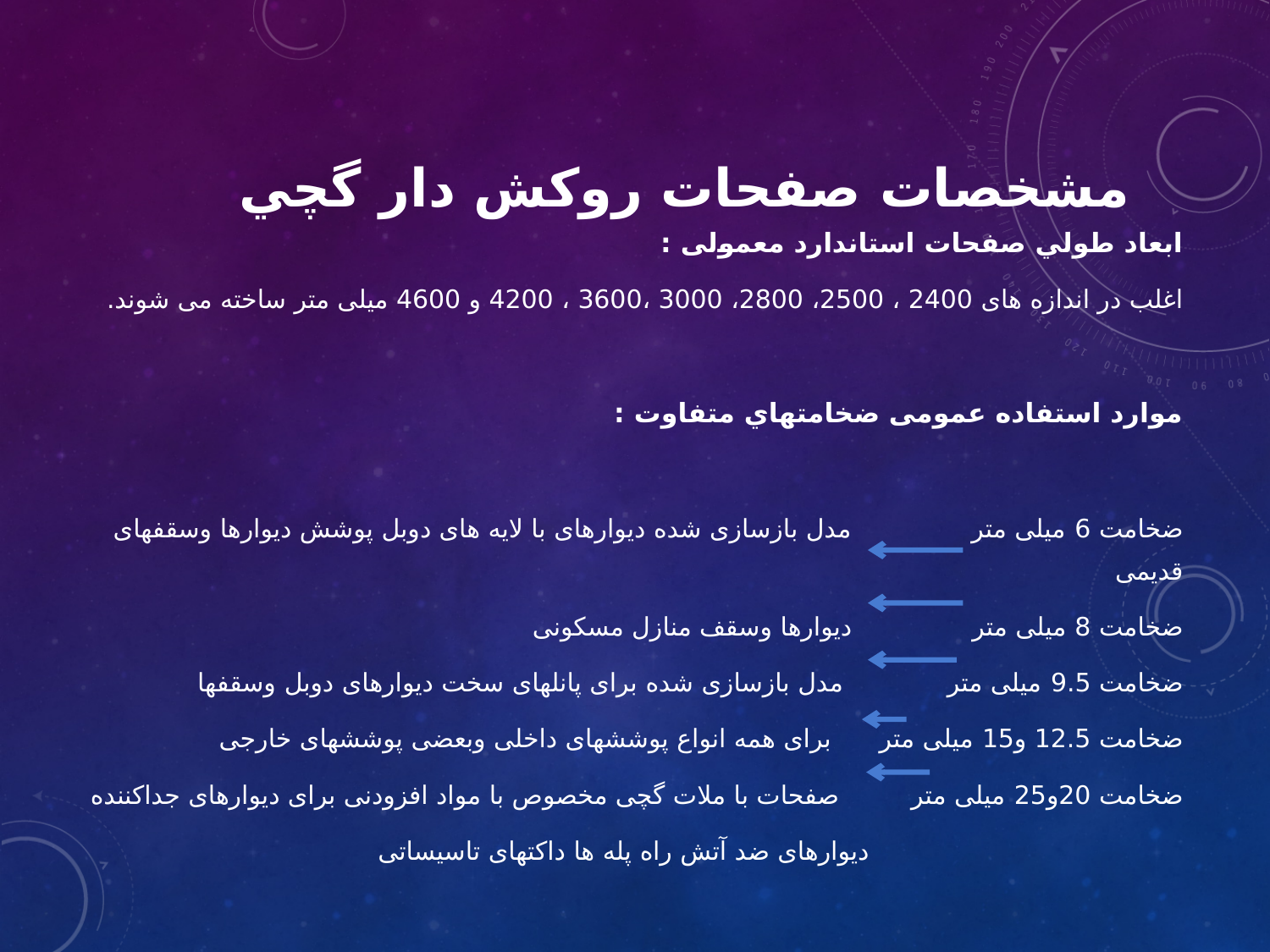

# مشخصات صفحات روكش دار گچي
ابعاد طولي صفحات استاندارد معمولی :
اغلب در اندازه های 2400 ، 2500، 2800، 3000 ،3600 ، 4200 و 4600 میلی متر ساخته می شوند.

موارد استفاده عمومی ضخامتهاي متفاوت :

ضخامت 6 میلی متر               مدل بازسازی شده دیوارهای با لایه های دوبل پوشش دیوارها وسقفهای قدیمی
ضخامت 8 میلی متر               دیوارها وسقف منازل مسکونی
ضخامت 9.5 میلی متر             مدل بازسازی شده برای پانلهای سخت دیوارهای دوبل وسقفها
ضخامت 12.5 و15 میلی متر      برای همه انواع پوششهای داخلی وبعضی پوششهای خارجی
ضخامت 20و25 میلی متر         صفحات با ملات گچی مخصوص با مواد افزودنی برای دیوارهای جداکننده
                                       دیوارهای ضد آتش راه پله ها داکتهای تاسیساتی